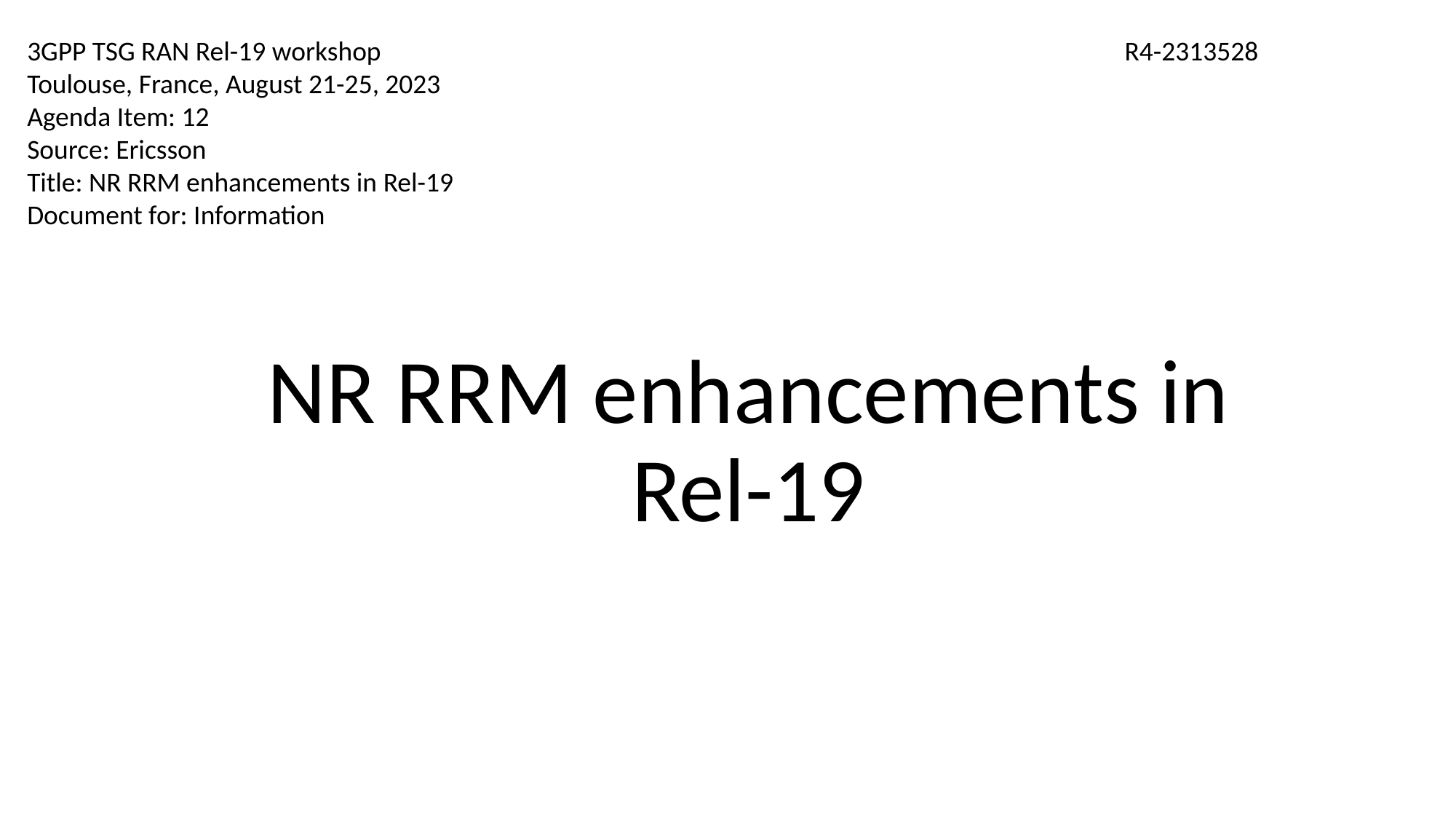

3GPP TSG RAN Rel-19 workshop							 R4-2313528
Toulouse, France, August 21-25, 2023
Agenda Item: 12
Source: Ericsson
Title: NR RRM enhancements in Rel-19
Document for: Information
# NR RRM enhancements in Rel-19